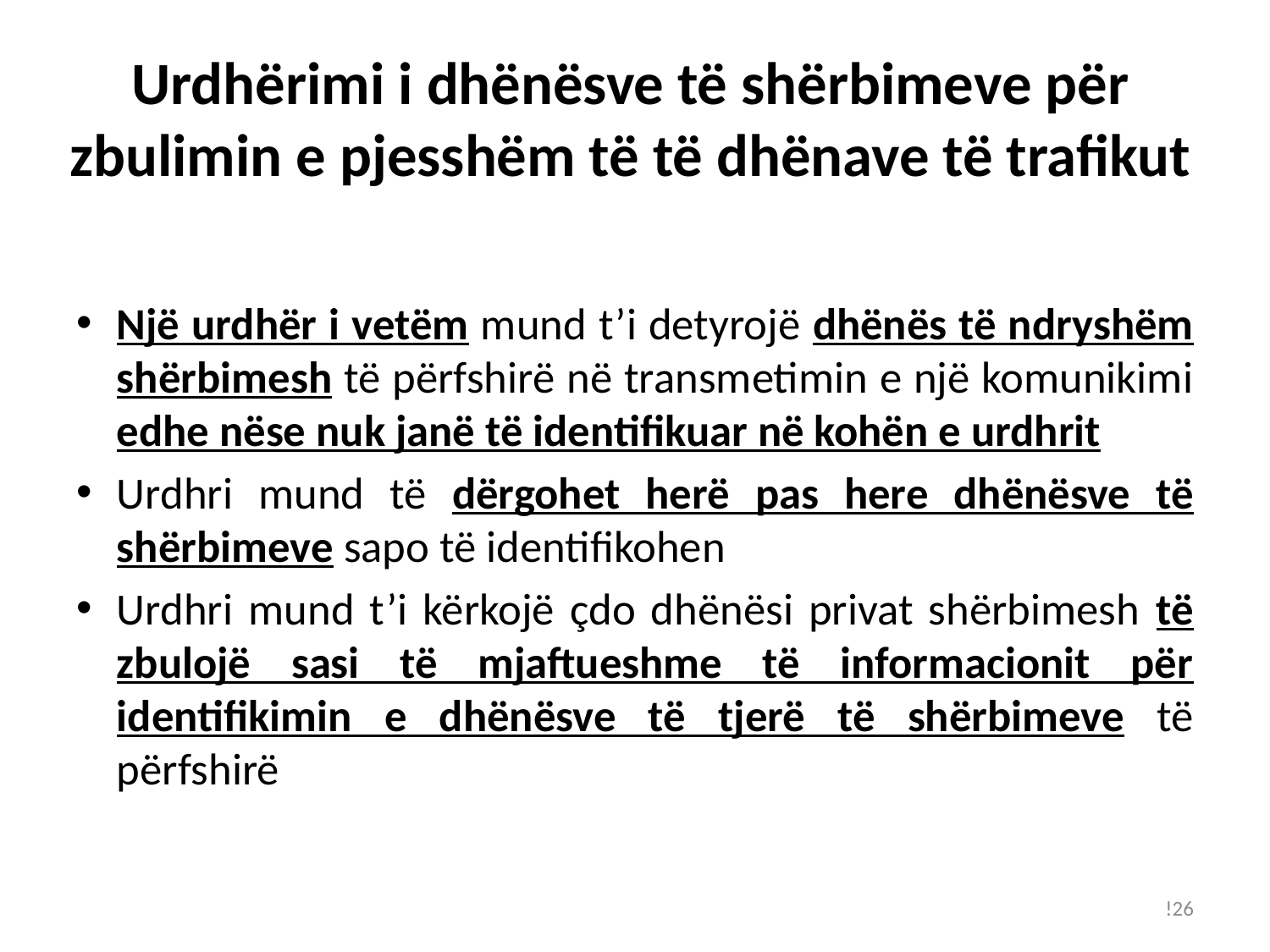

# Urdhërimi i dhënësve të shërbimeve për zbulimin e pjesshëm të të dhënave të trafikut
Një urdhër i vetëm mund t’i detyrojë dhënës të ndryshëm shërbimesh të përfshirë në transmetimin e një komunikimi edhe nëse nuk janë të identifikuar në kohën e urdhrit
Urdhri mund të dërgohet herë pas here dhënësve të shërbimeve sapo të identifikohen
Urdhri mund t’i kërkojë çdo dhënësi privat shërbimesh të zbulojë sasi të mjaftueshme të informacionit për identifikimin e dhënësve të tjerë të shërbimeve të përfshirë
!26